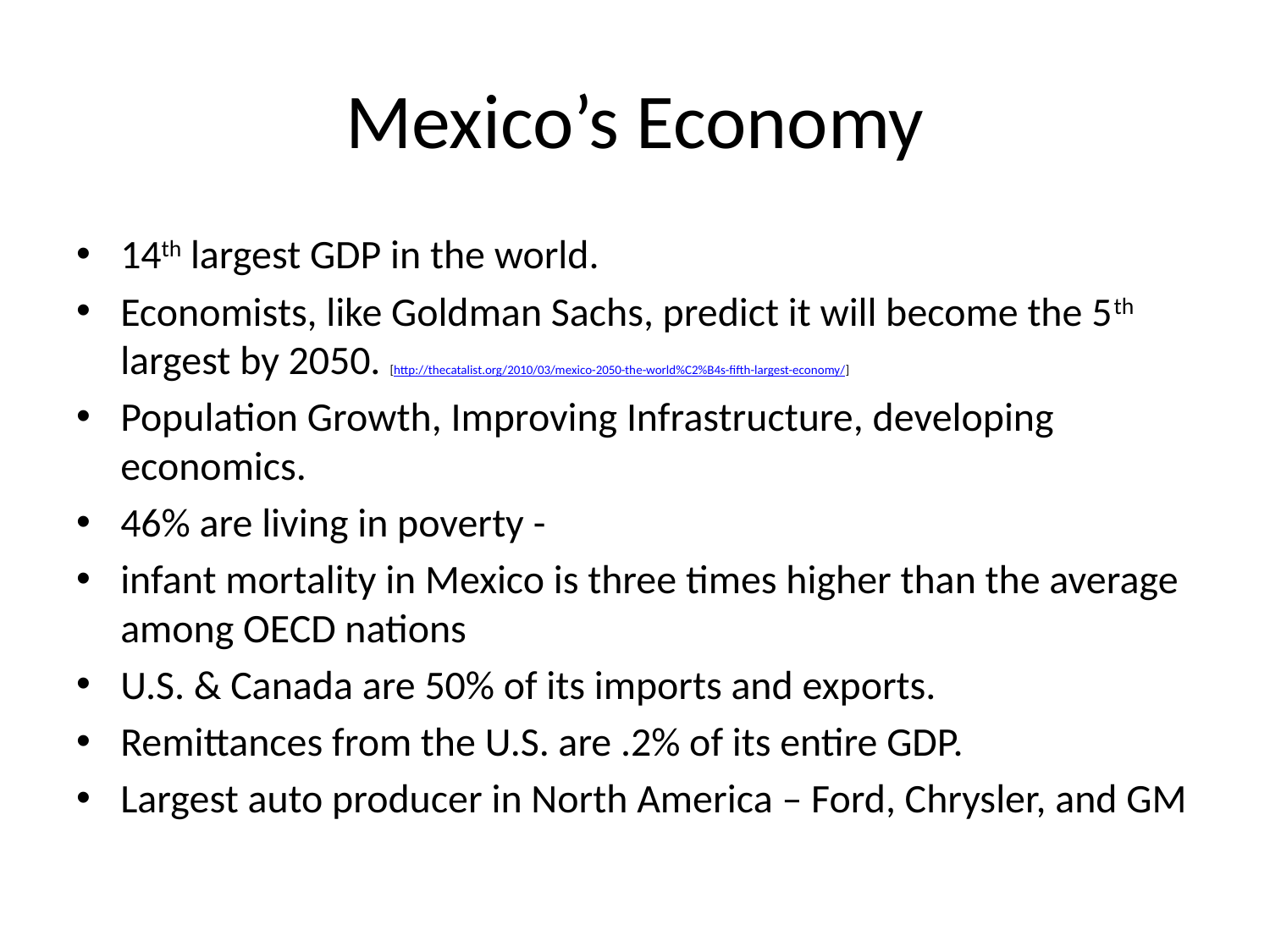

# Mexico’s Economy
14th largest GDP in the world.
Economists, like Goldman Sachs, predict it will become the 5th largest by 2050. [http://thecatalist.org/2010/03/mexico-2050-the-world%C2%B4s-fifth-largest-economy/]
Population Growth, Improving Infrastructure, developing economics.
46% are living in poverty -
infant mortality in Mexico is three times higher than the average among OECD nations
U.S. & Canada are 50% of its imports and exports.
Remittances from the U.S. are .2% of its entire GDP.
Largest auto producer in North America – Ford, Chrysler, and GM